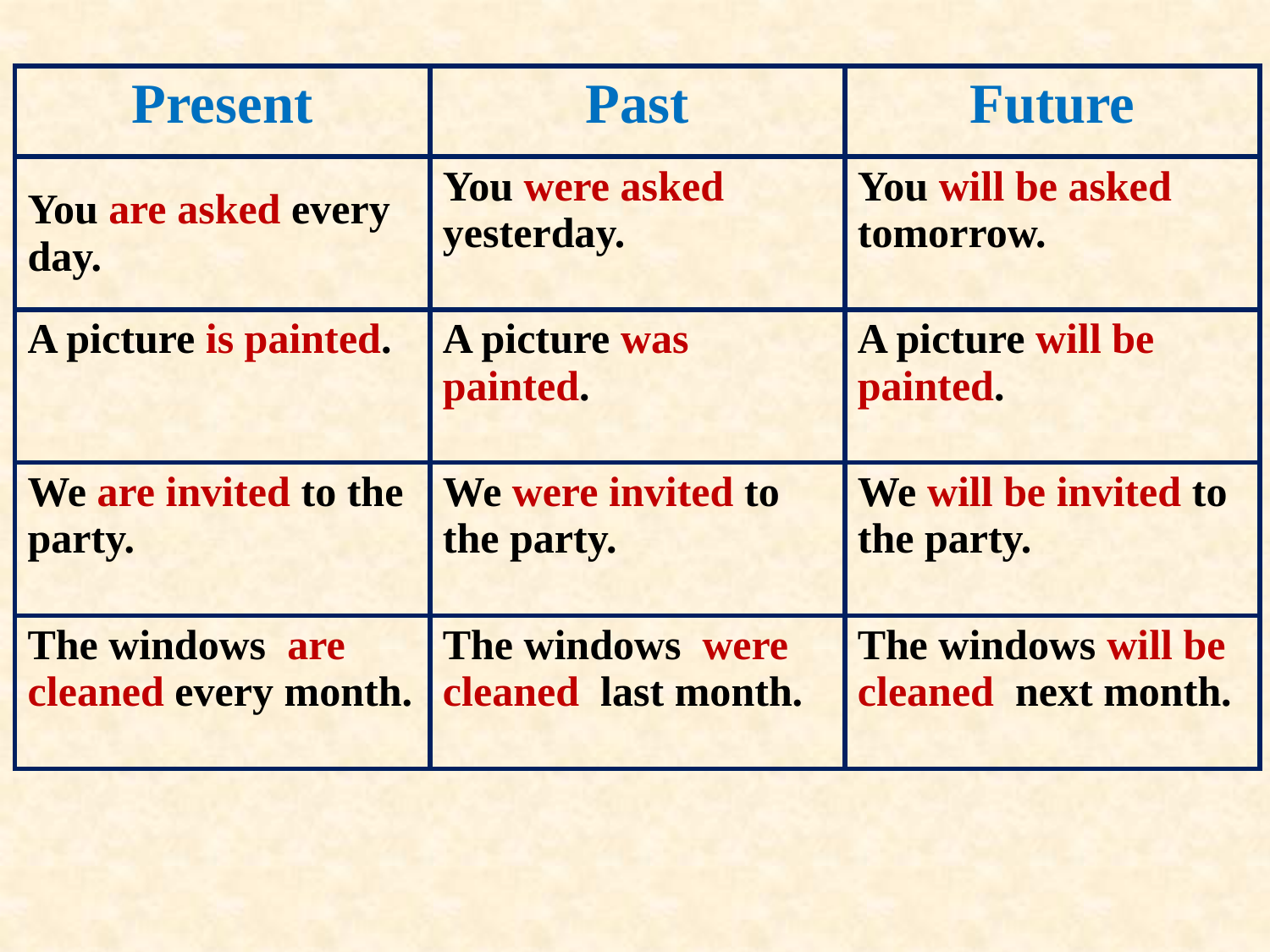

| Present | Past | Future |
| --- | --- | --- |
| You are asked every day. | You were asked yesterday. | You will be asked tomorrow. |
| A picture is painted. | A picture was painted. | A picture will be painted. |
| We are invited to the party. | We were invited to the party. | We will be invited to the party. |
| The windows are cleaned every month. | The windows were cleaned last month. | The windows will be cleaned next month. |